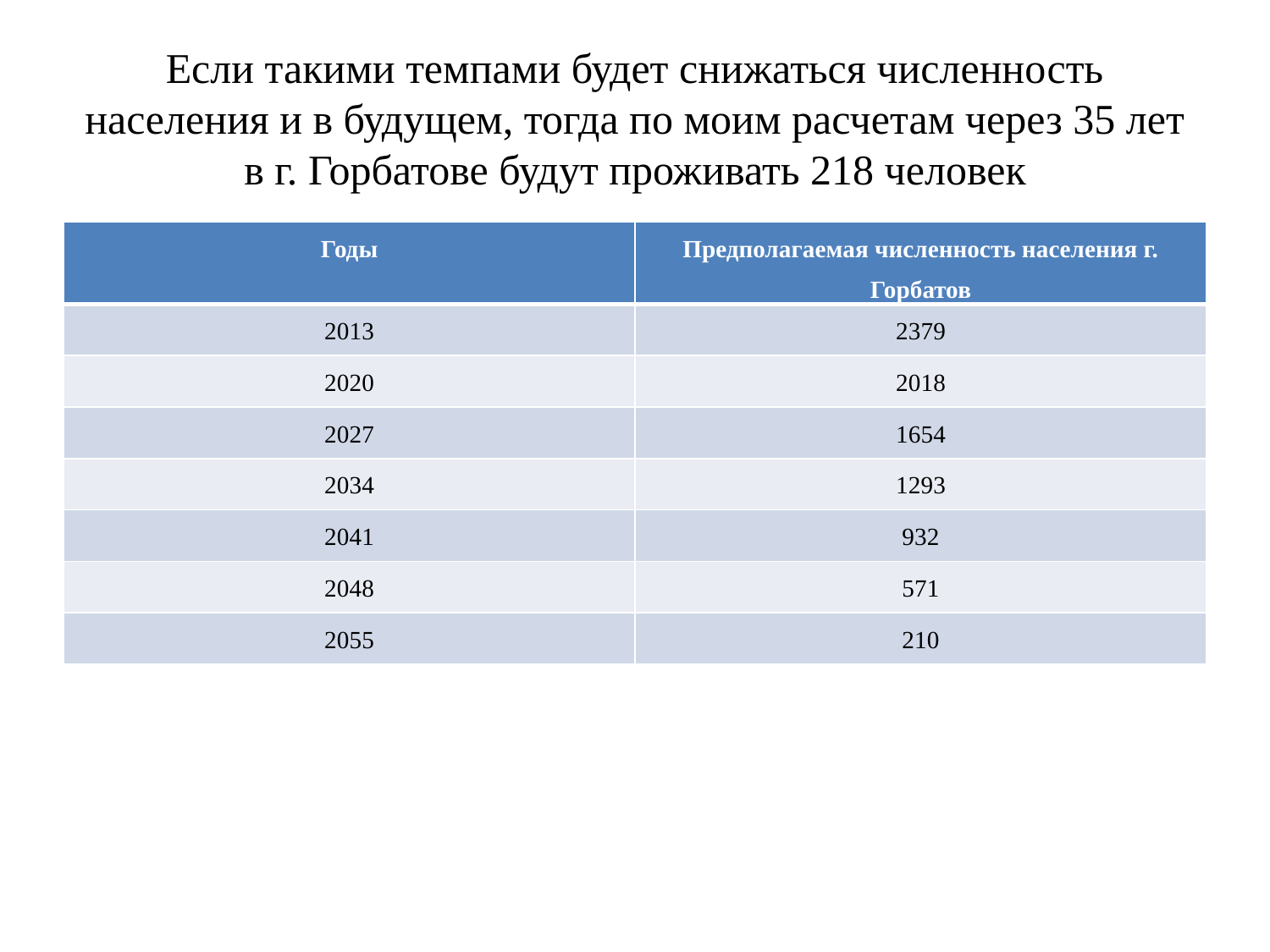

# Если такими темпами будет снижаться численность населения и в будущем, тогда по моим расчетам через 35 лет в г. Горбатове будут проживать 218 человек
| Годы | Предполагаемая численность населения г. Горбатов |
| --- | --- |
| 2013 | 2379 |
| 2020 | 2018 |
| 2027 | 1654 |
| 2034 | 1293 |
| 2041 | 932 |
| 2048 | 571 |
| 2055 | 210 |